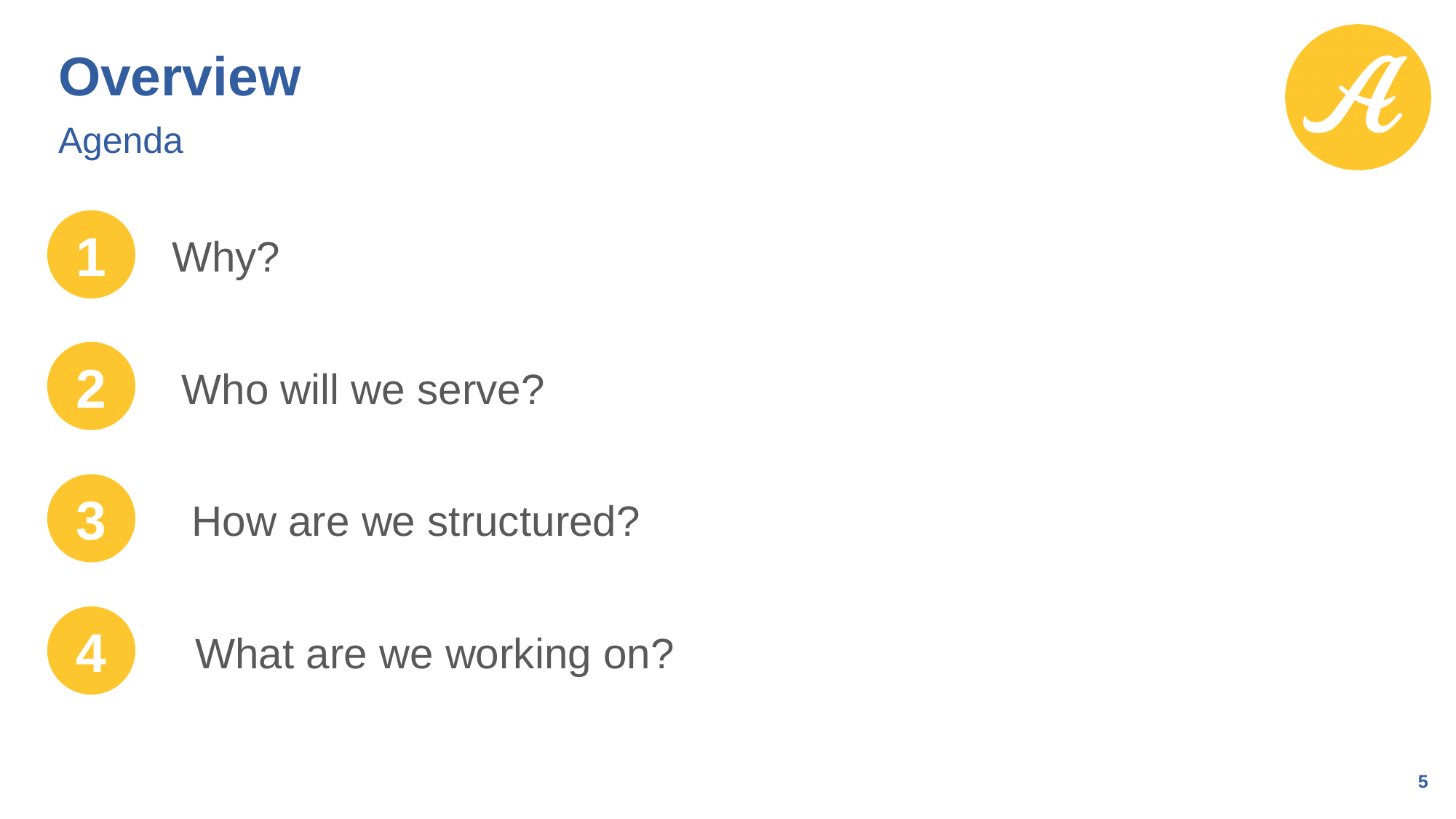

# Overview
Agenda
1
Why?
2
Who will we serve?
3
How are we structured?
4
What are we working on?
5